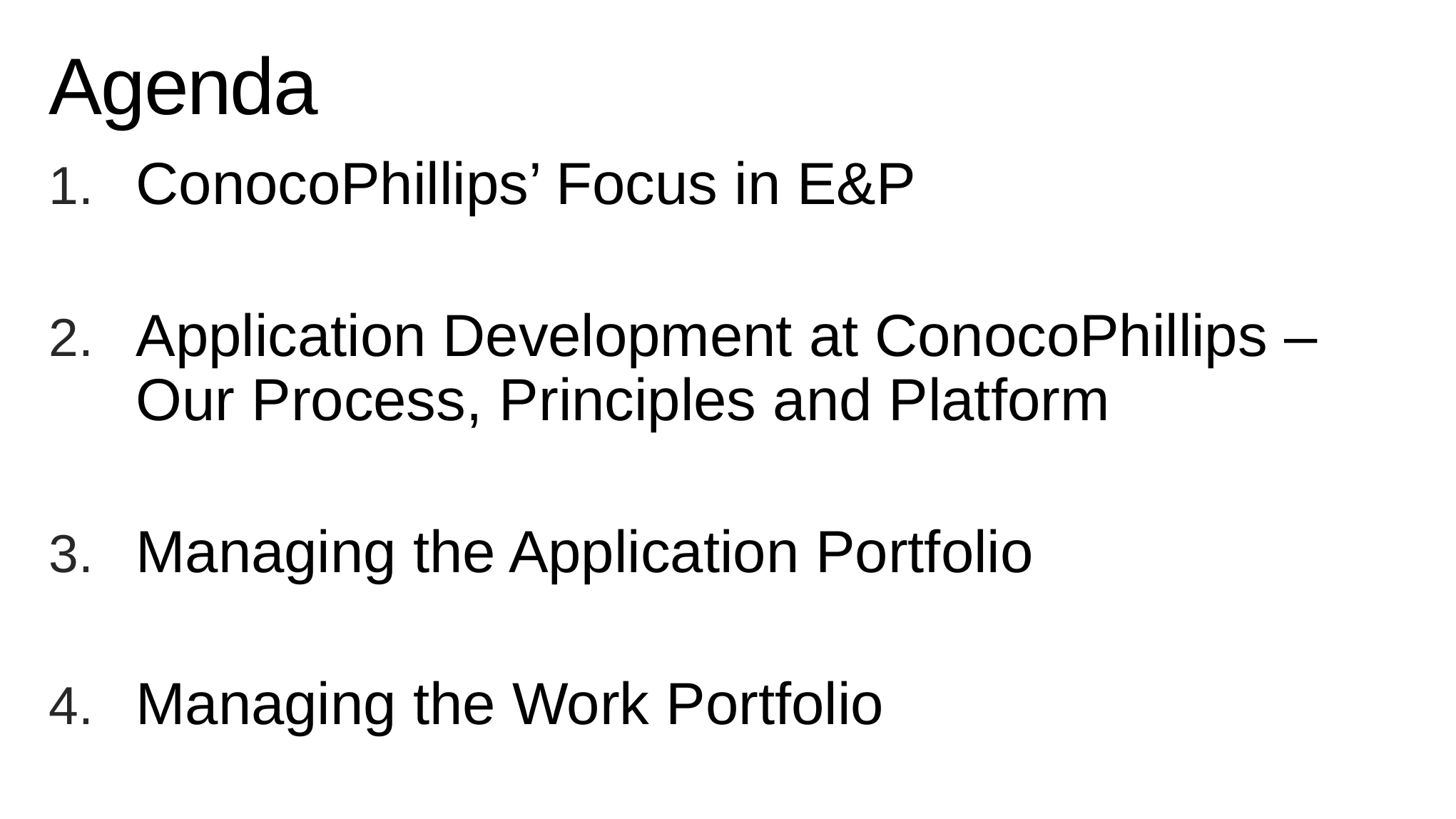

# Agenda
ConocoPhillips’ Focus in E&P

Application Development at ConocoPhillips – Our Process, Principles and Platform

Managing the Application Portfolio

Managing the Work Portfolio